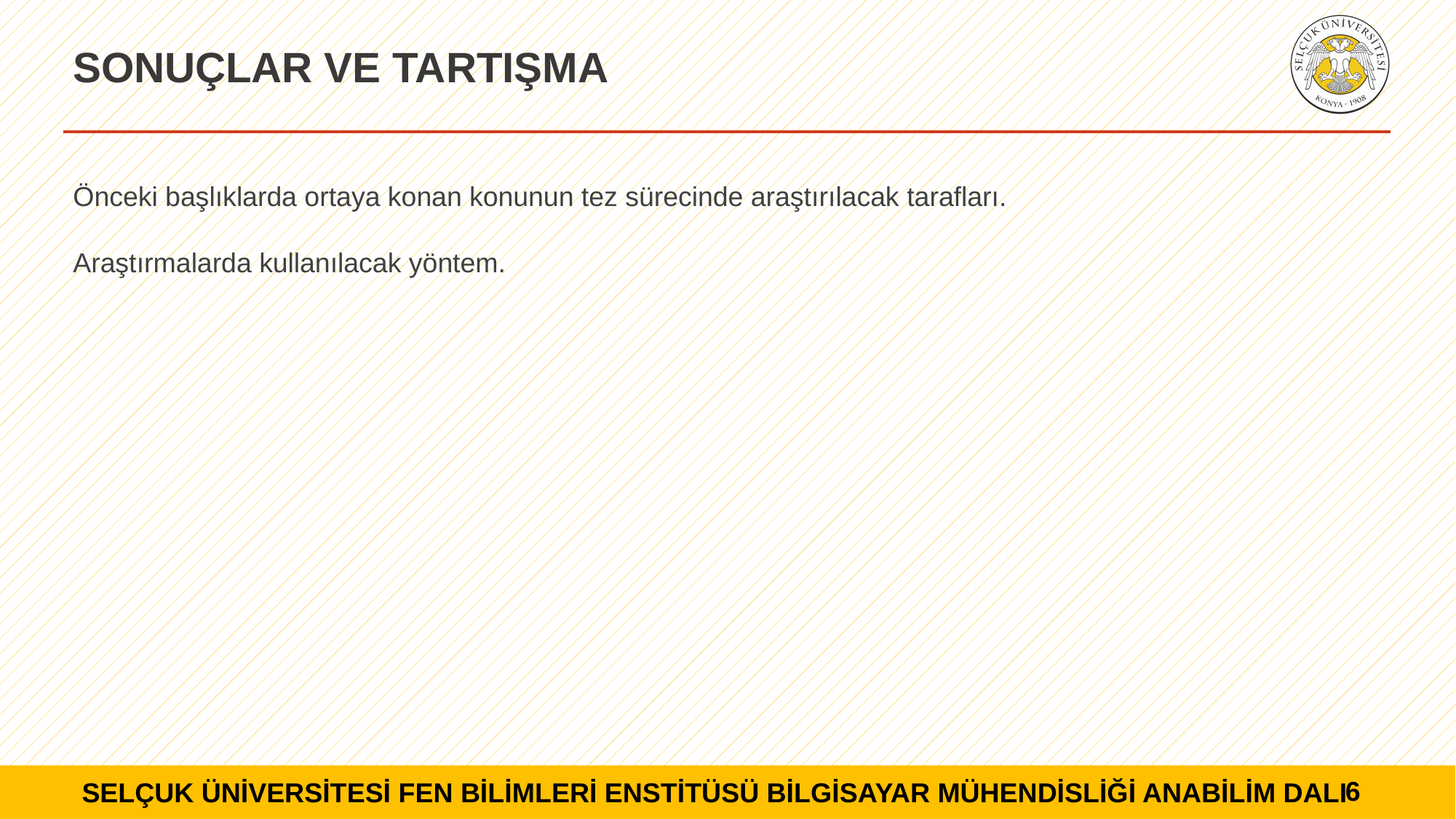

# SONUÇLAR VE TARTIŞMA
Önceki başlıklarda ortaya konan konunun tez sürecinde araştırılacak tarafları.
Araştırmalarda kullanılacak yöntem.
6